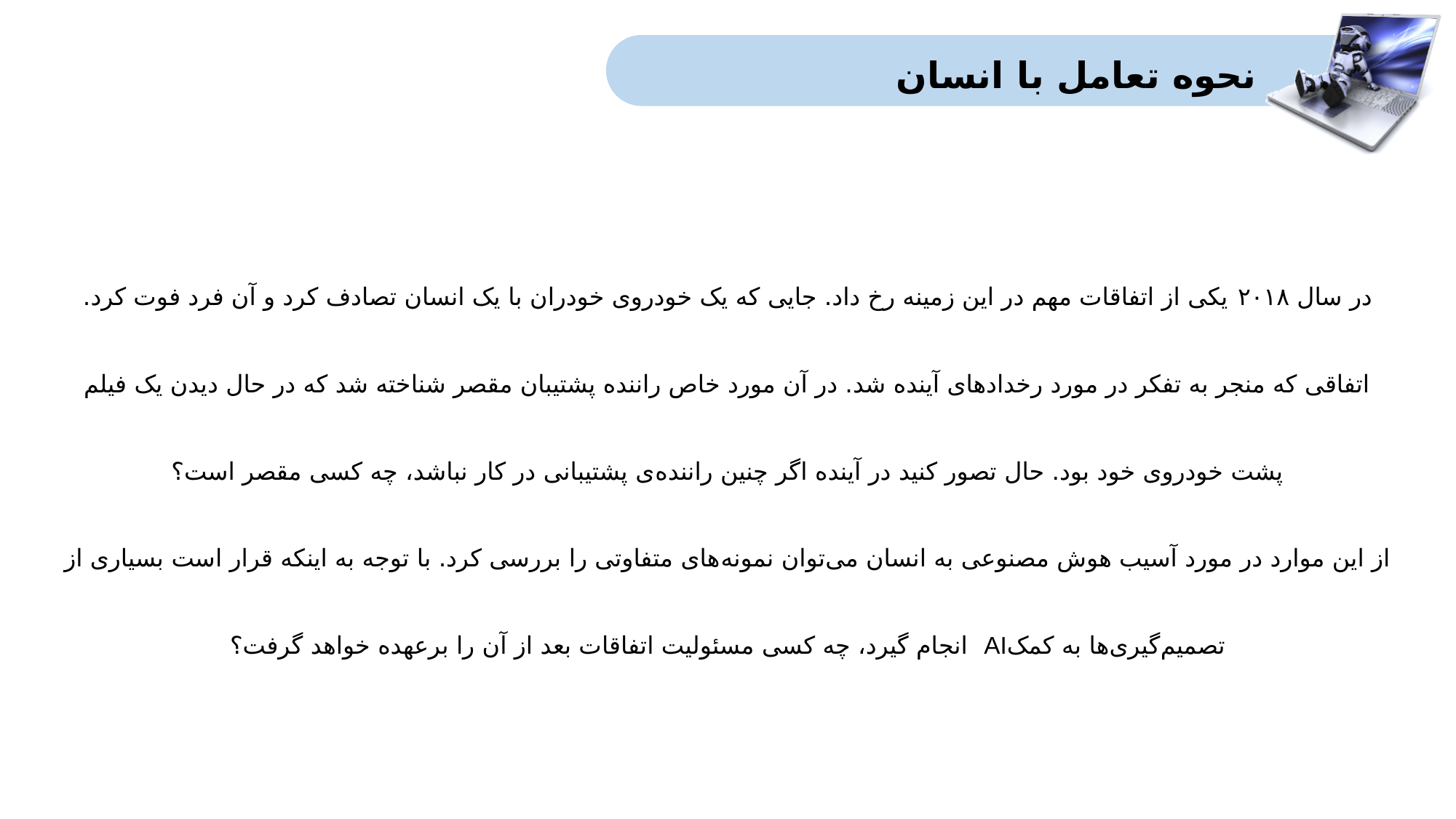

نحوه تعامل با انسان
در سال ۲۰۱۸ یکی از اتفاقات مهم در این زمینه رخ داد. جایی که یک خودروی خودران با یک انسان تصادف کرد و آن فرد فوت کرد. اتفاقی که منجر به تفکر در مورد رخدادهای آینده شد. در آن مورد خاص راننده پشتیبان مقصر شناخته شد که در حال دیدن یک فیلم پشت خودروی خود بود. حال تصور کنید در آینده اگر چنین راننده‌ی پشتیبانی در کار نباشد، چه کسی مقصر است؟
از این موارد در مورد آسیب هوش مصنوعی به انسان می‌توان نمونه‌های متفاوتی را بررسی کرد. با توجه به اینکه قرار است بسیاری از تصمیم‌گیری‌ها به کمکAI  انجام گیرد، چه کسی مسئولیت اتفاقات بعد از آن را برعهده خواهد گرفت؟